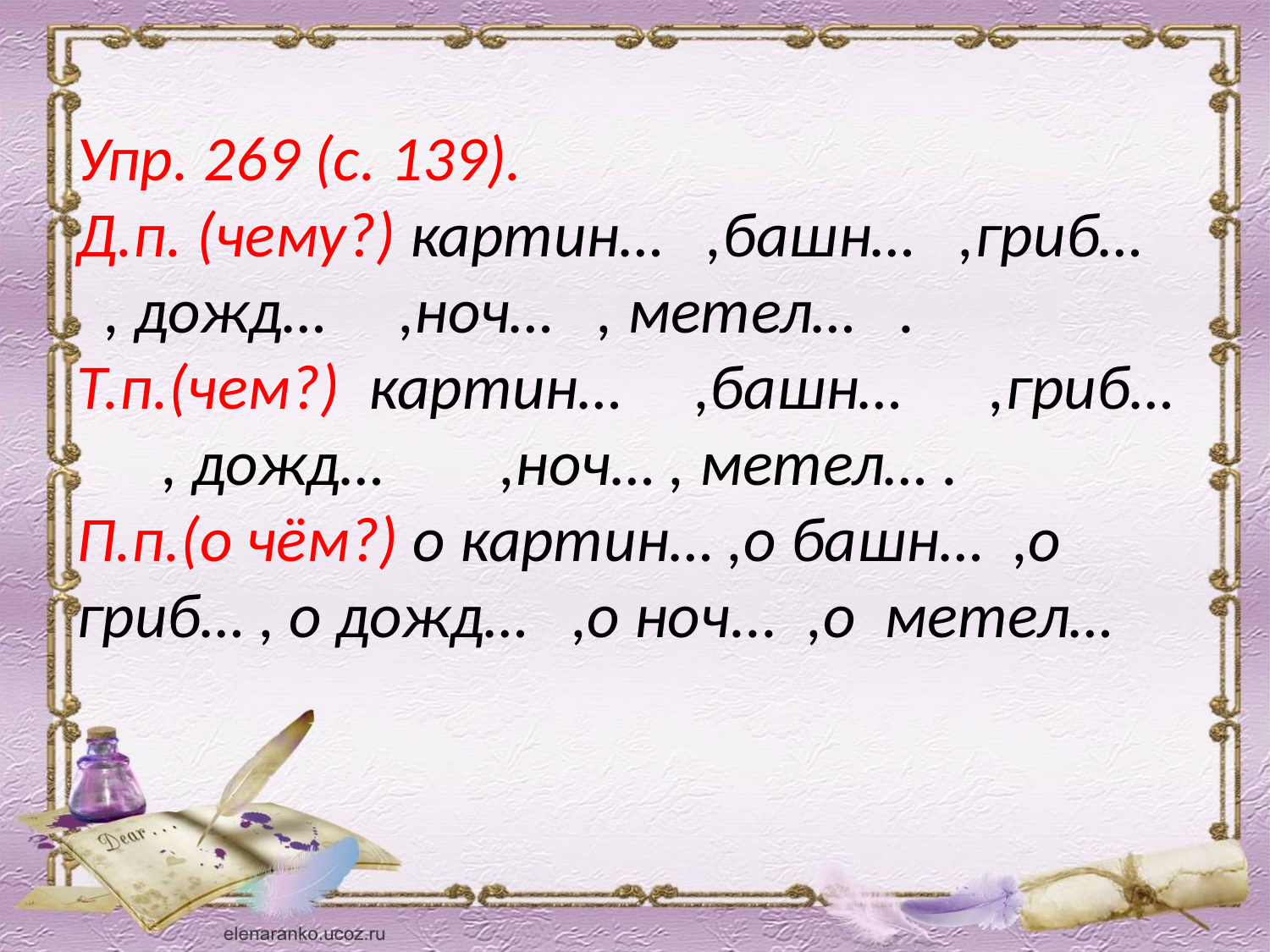

# Упр. 269 (с. 139). Д.п. (чему?) картин…   ,башн…   ,гриб…   , дожд…     ,ноч…   , метел…   . Т.п.(чем?)  картин…     ,башн…      ,гриб…       , дожд…        ,ноч… , метел… . П.п.(о чём?) о картин… ,о башн…  ,о гриб… , о дожд…   ,о ноч...  ,о  метел…